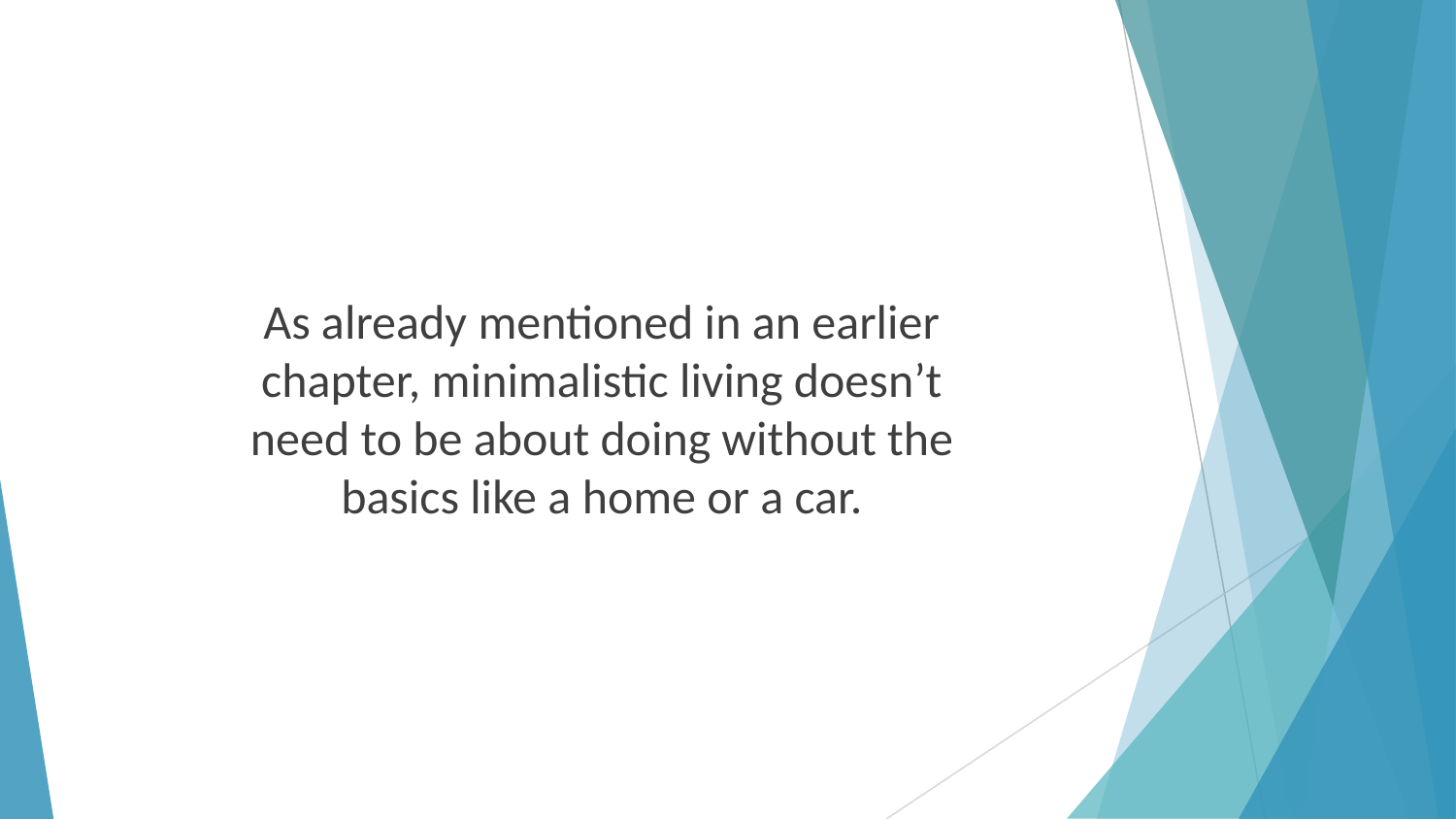

As already mentioned in an earlier chapter, minimalistic living doesn’t need to be about doing without the basics like a home or a car.